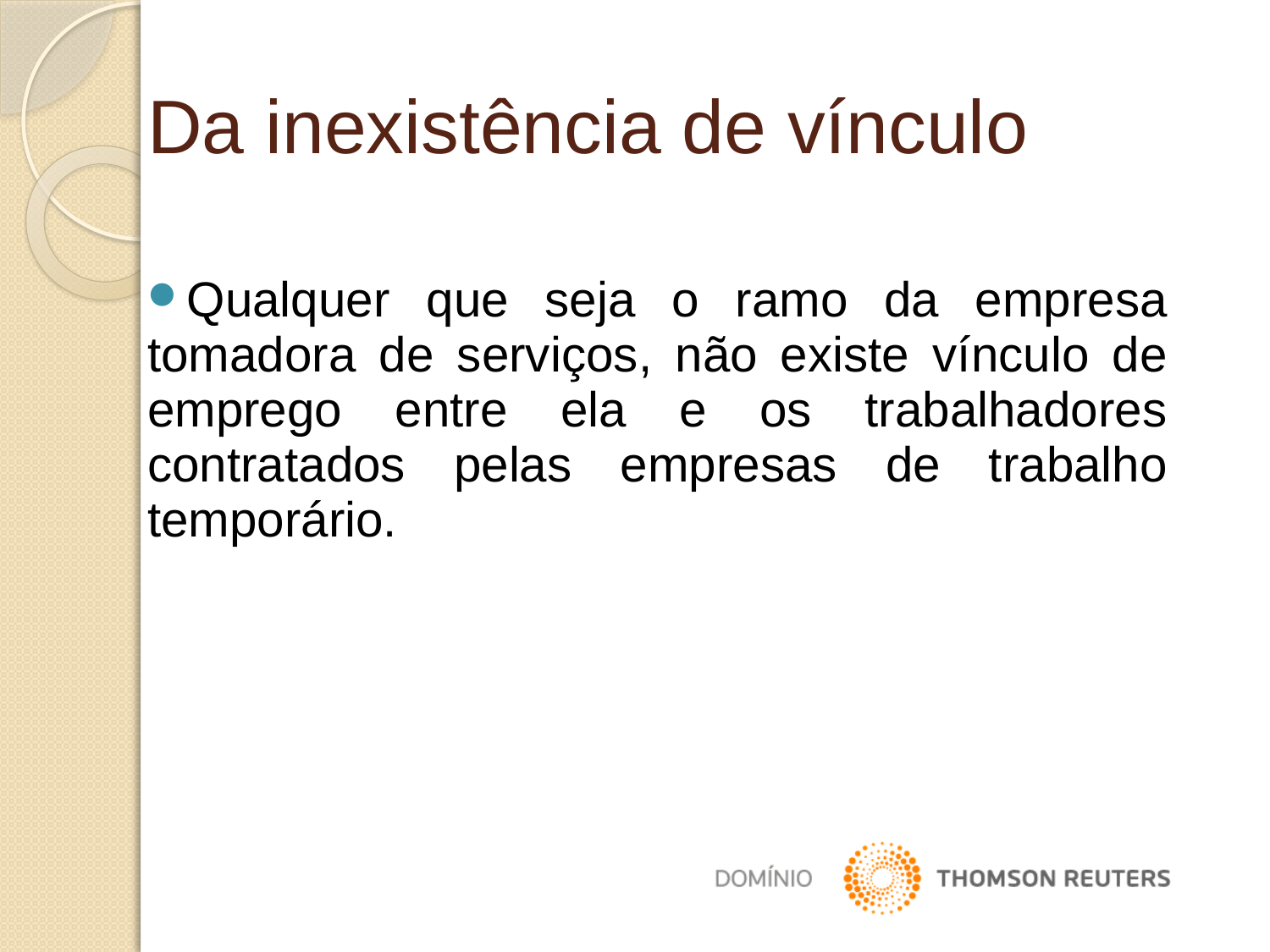

Da inexistência de vínculo
Qualquer que seja o ramo da empresa tomadora de serviços, não existe vínculo de emprego entre ela e os trabalhadores contratados pelas empresas de trabalho temporário.